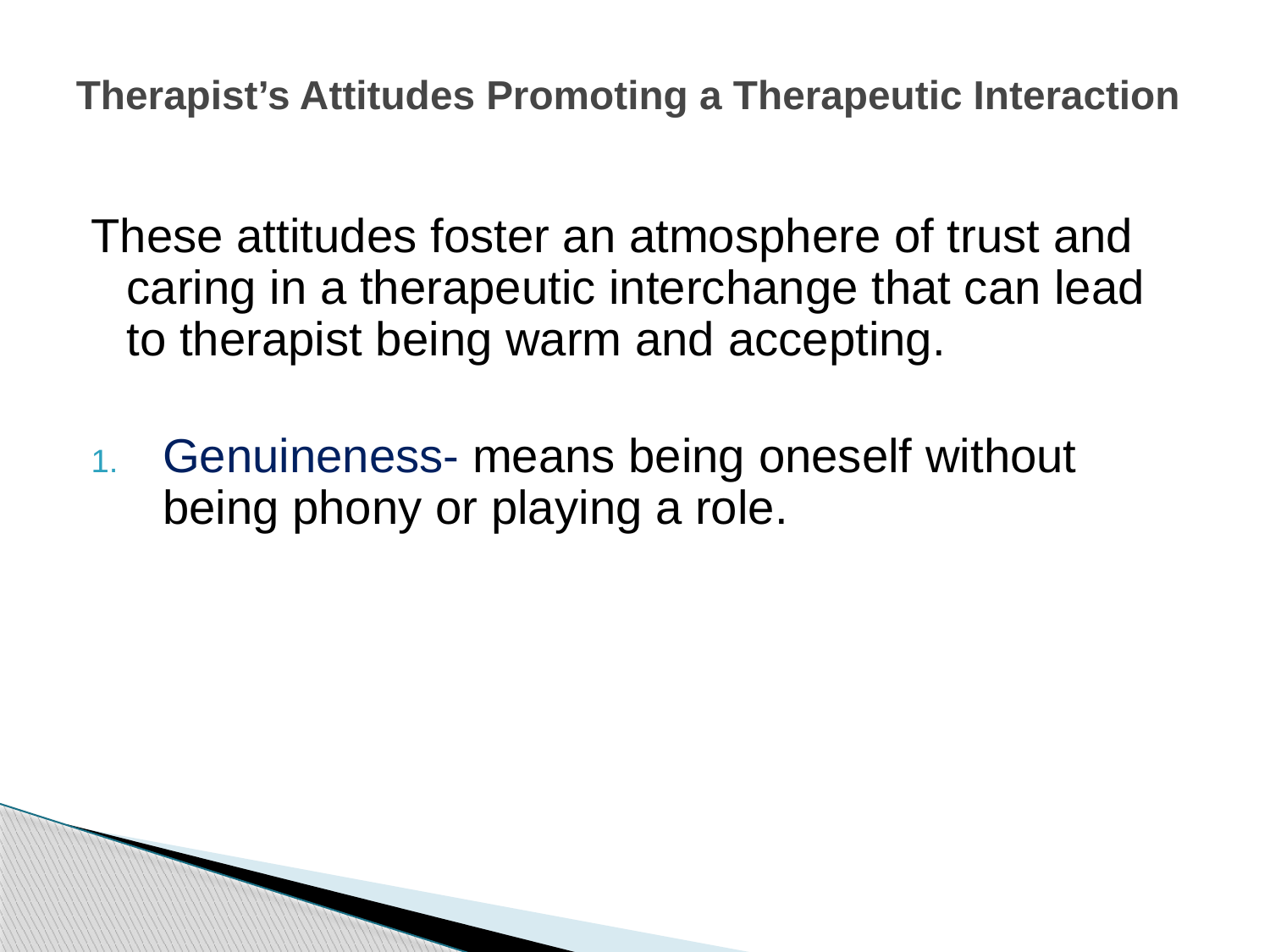

# Therapist’s Attitudes Promoting a Therapeutic Interaction
These attitudes foster an atmosphere of trust and caring in a therapeutic interchange that can lead to therapist being warm and accepting.

Genuineness- means being oneself without being phony or playing a role.